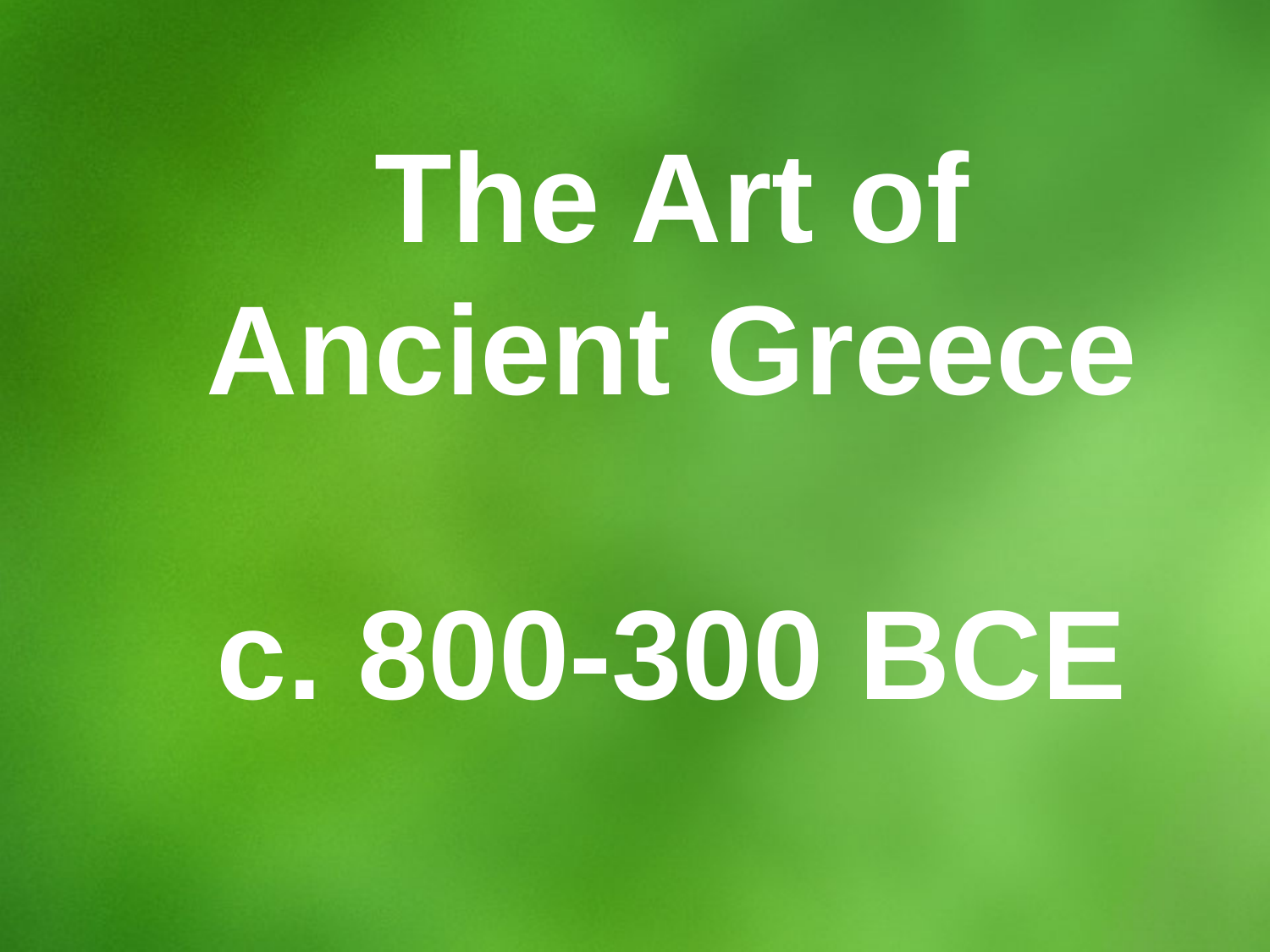

The Art of Ancient Greece
c. 800-300 BCE